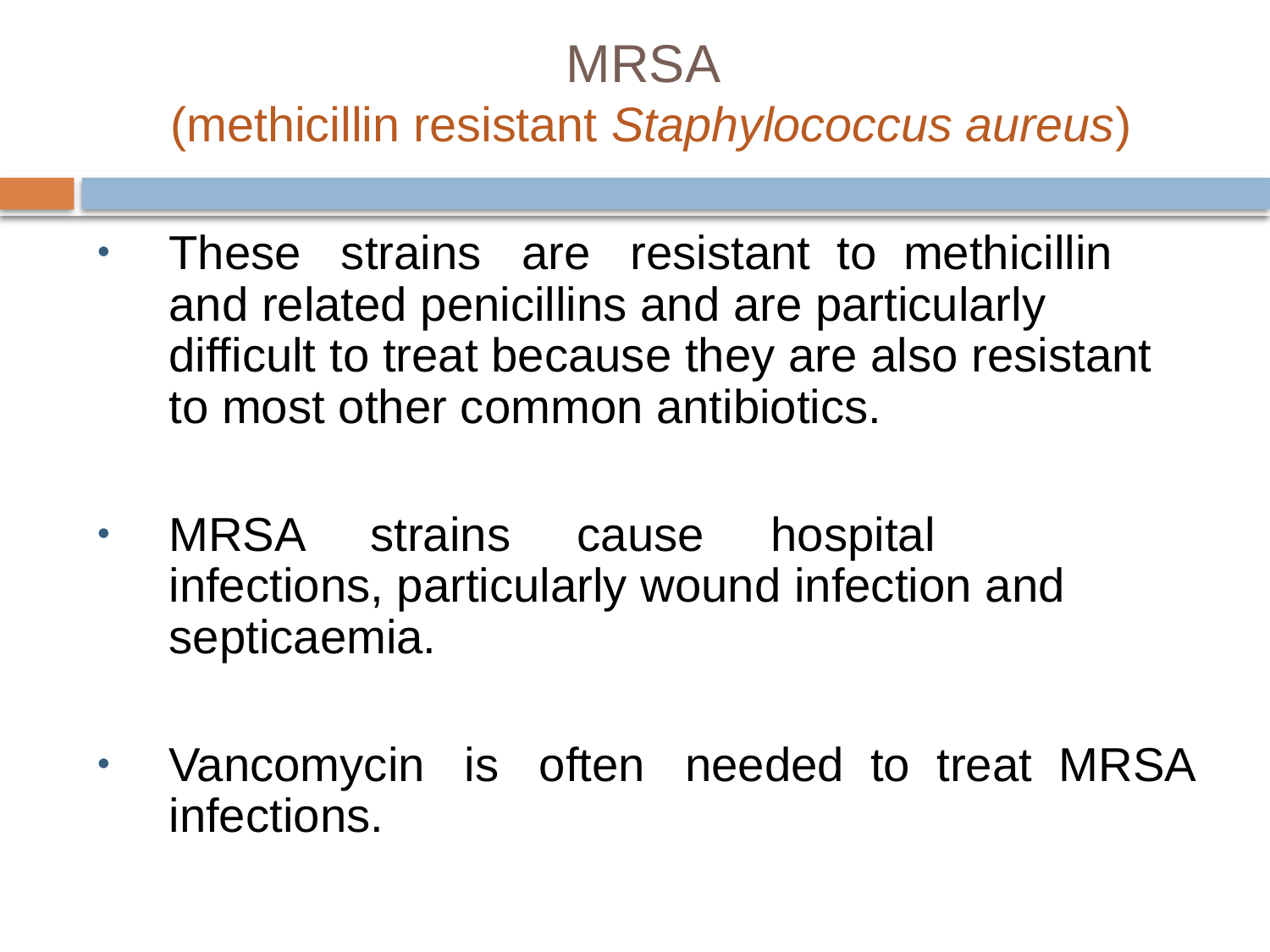

# MRSA (methicillin resistant Staphylococcus aureus)
These   strains   are   resistant  to  methicillin  and related penicillins and are particularly difficult to treat because they are also resistant to most other common antibiotics.

MRSA     strains     cause     hospital     infections, particularly wound infection and septicaemia.

Vancomycin   is   often   needed  to  treat  MRSA infections.